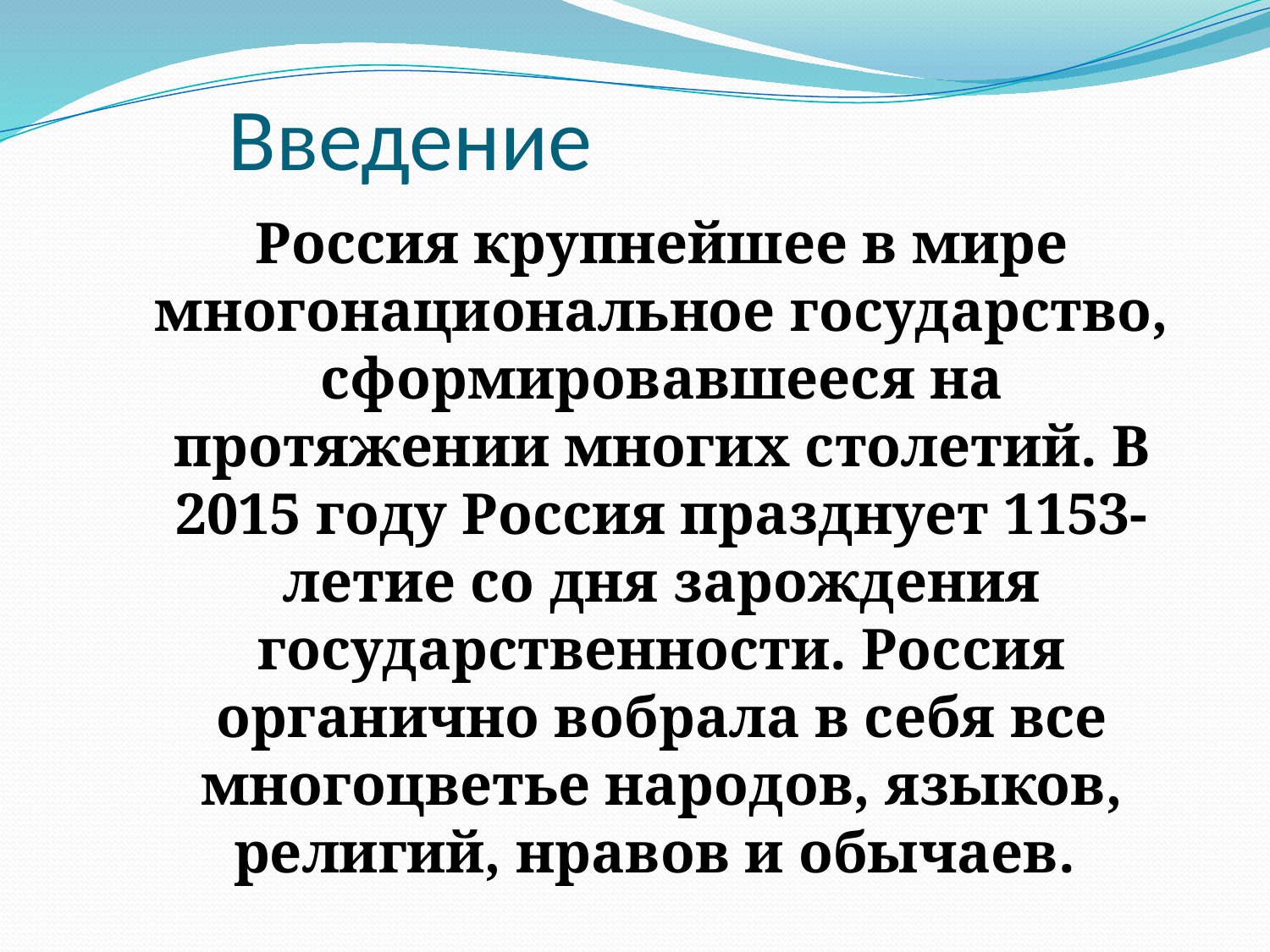

# Введение
	Россия крупнейшее в мире многонациональное государство, сформировавшееся на протяжении многих столетий. В 2015 году Россия празднует 1153-летие со дня зарождения государственности. Россия органично вобрала в себя все многоцветье народов, языков, религий, нравов и обычаев.